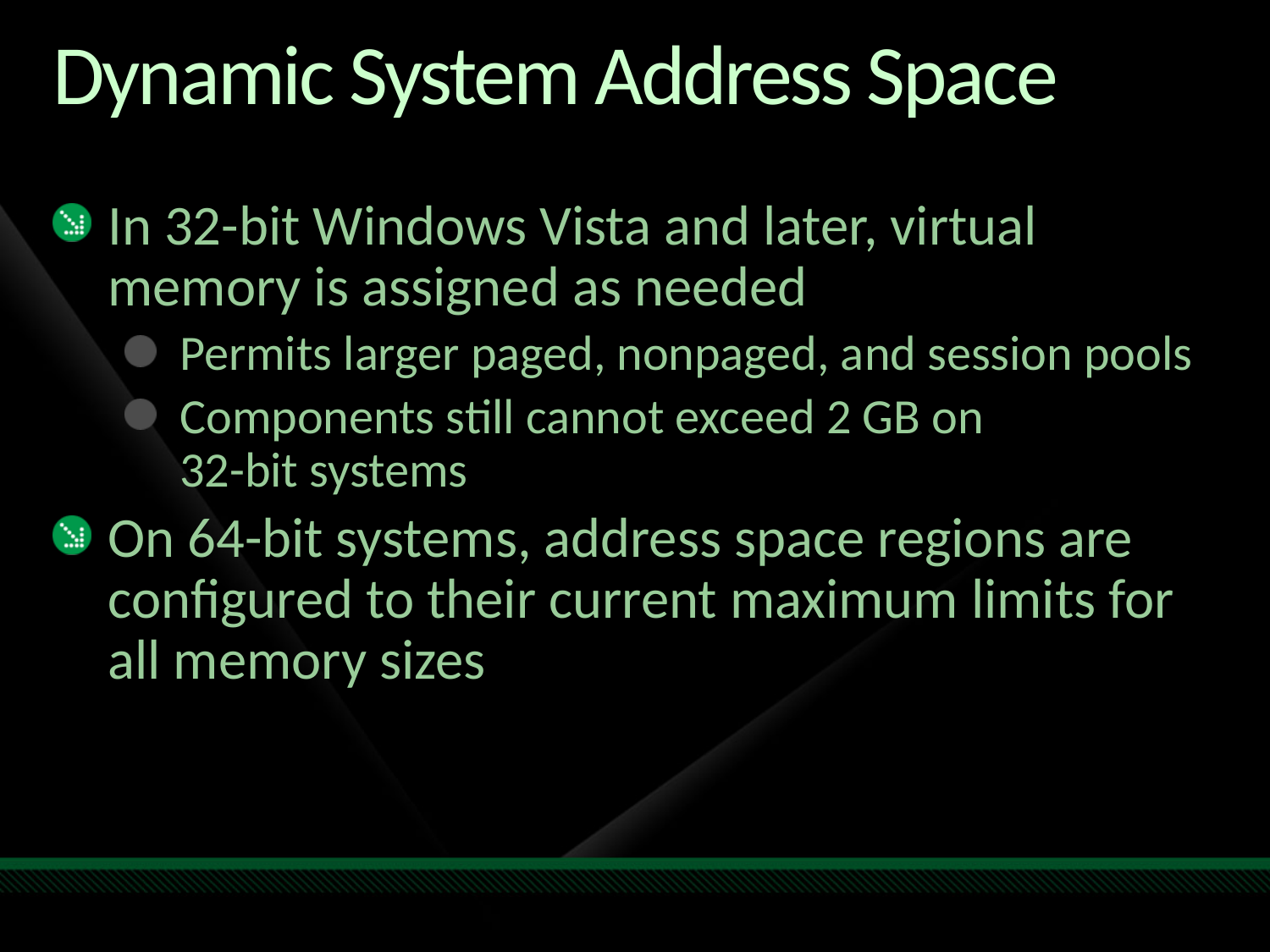

# Dynamic System Address Space
In 32-bit Windows Vista and later, virtual memory is assigned as needed
Permits larger paged, nonpaged, and session pools
Components still cannot exceed 2 GB on
32-bit systems
On 64-bit systems, address space regions are configured to their current maximum limits for all memory sizes